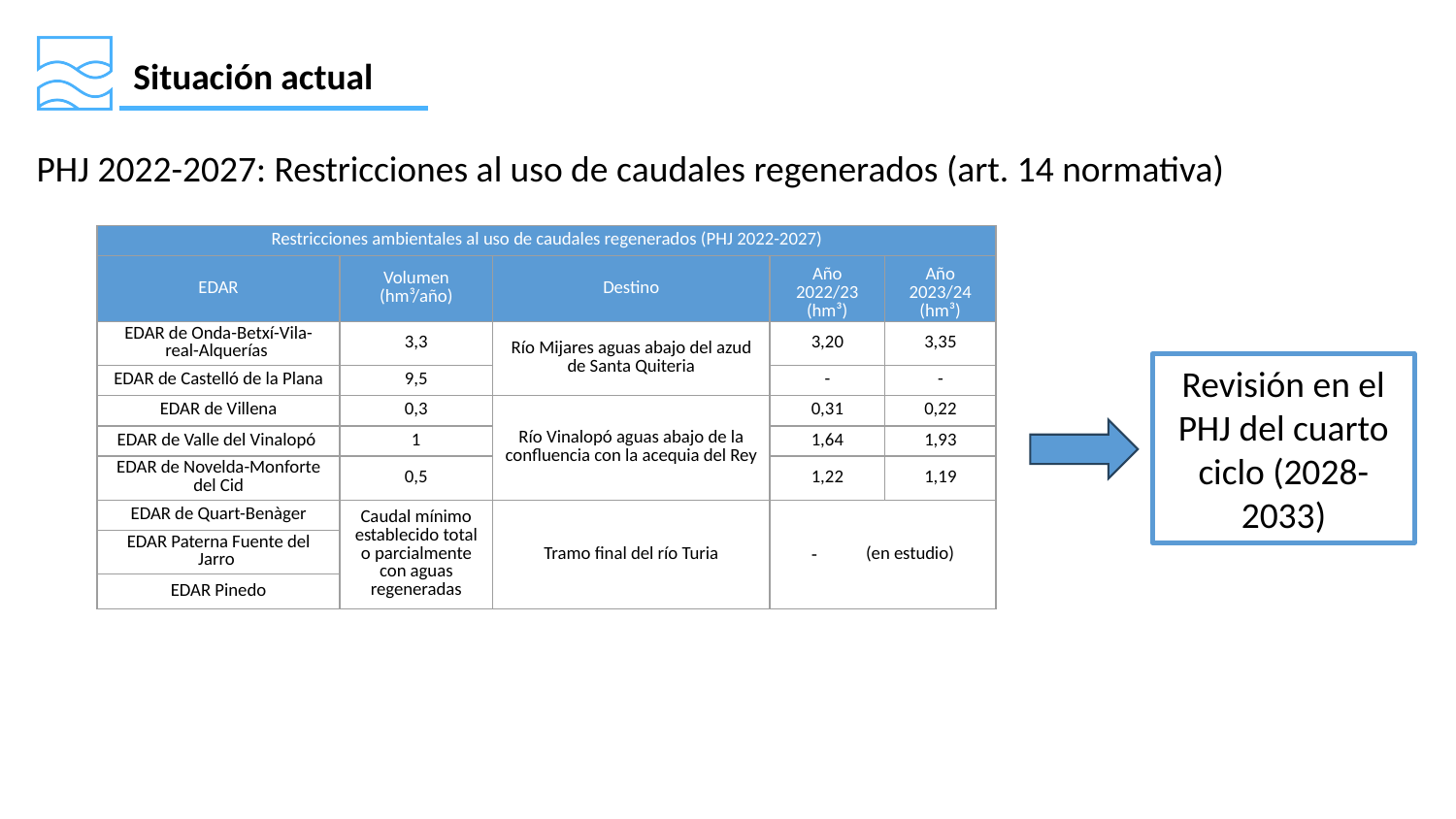

Situación actual
PHJ 2022-2027: Restricciones al uso de caudales regenerados (art. 14 normativa)
| Restricciones ambientales al uso de caudales regenerados (PHJ 2022-2027) |  |  |  |  |
| --- | --- | --- | --- | --- |
| EDAR | Volumen (hm³/año) | Destino | Año 2022/23 (hm³) | Año 2023/24 (hm³) |
| EDAR de Onda-Betxí-Vila-real-Alquerías | 3,3 | Río Mijares aguas abajo del azud de Santa Quiteria | 3,20 | 3,35 |
| EDAR de Castelló de la Plana | 9,5 |  | - | - |
| EDAR de Villena | 0,3 | Río Vinalopó aguas abajo de la confluencia con la acequia del Rey | 0,31 | 0,22 |
| EDAR de Valle del Vinalopó | 1 |  | 1,64 | 1,93 |
| EDAR de Novelda-Monforte del Cid | 0,5 |  | 1,22 | 1,19 |
| EDAR de Quart-Benàger | Caudal mínimo establecido total o parcialmente con aguas regeneradas | Tramo final del río Turia | (en estudio) |  |
| EDAR Paterna Fuente del Jarro |  |  |  |  |
| EDAR Pinedo |  |  |  |  |
Revisión en el PHJ del cuarto ciclo (2028-2033)